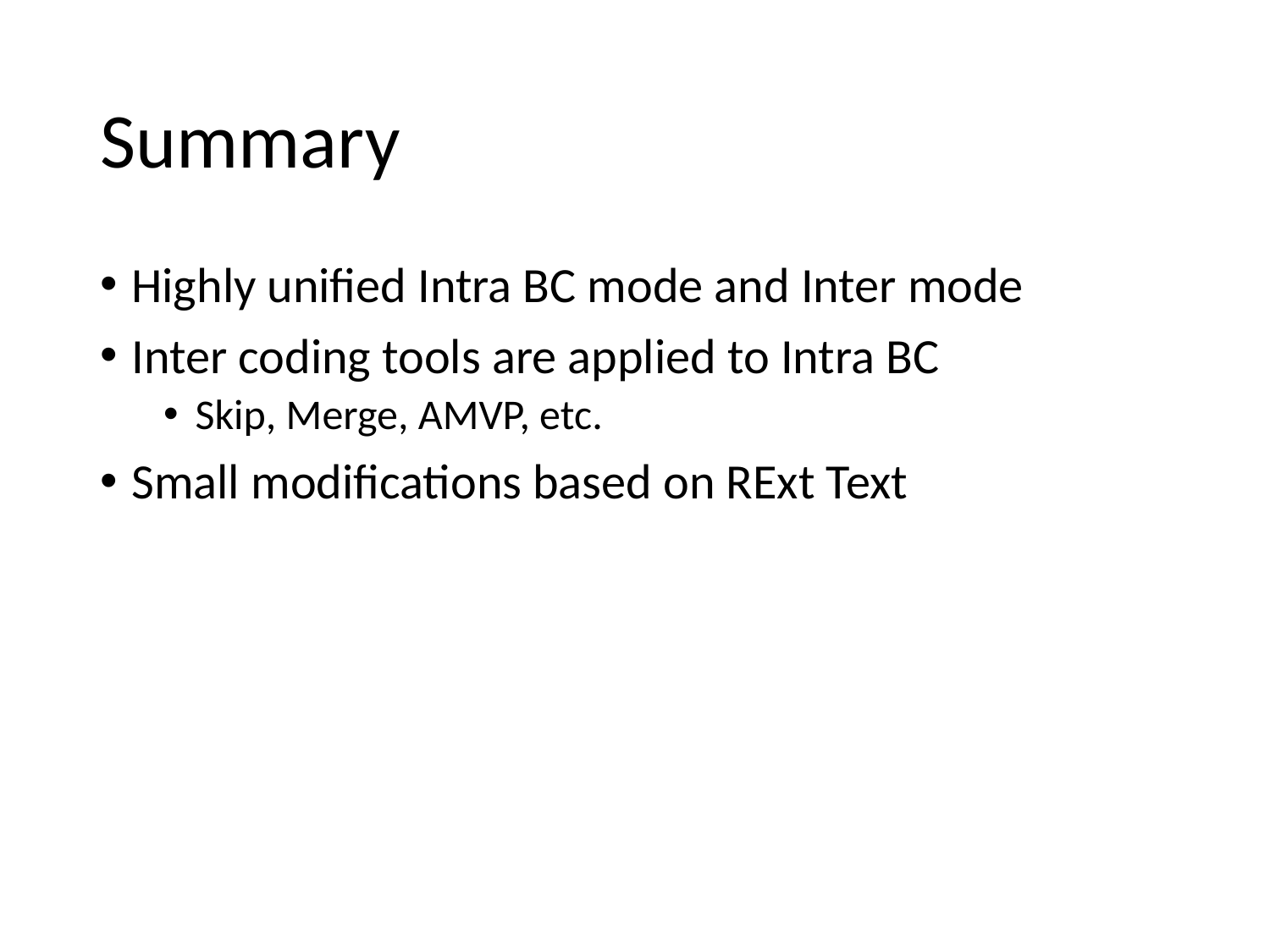

# Summary
Highly unified Intra BC mode and Inter mode
Inter coding tools are applied to Intra BC
Skip, Merge, AMVP, etc.
Small modifications based on RExt Text